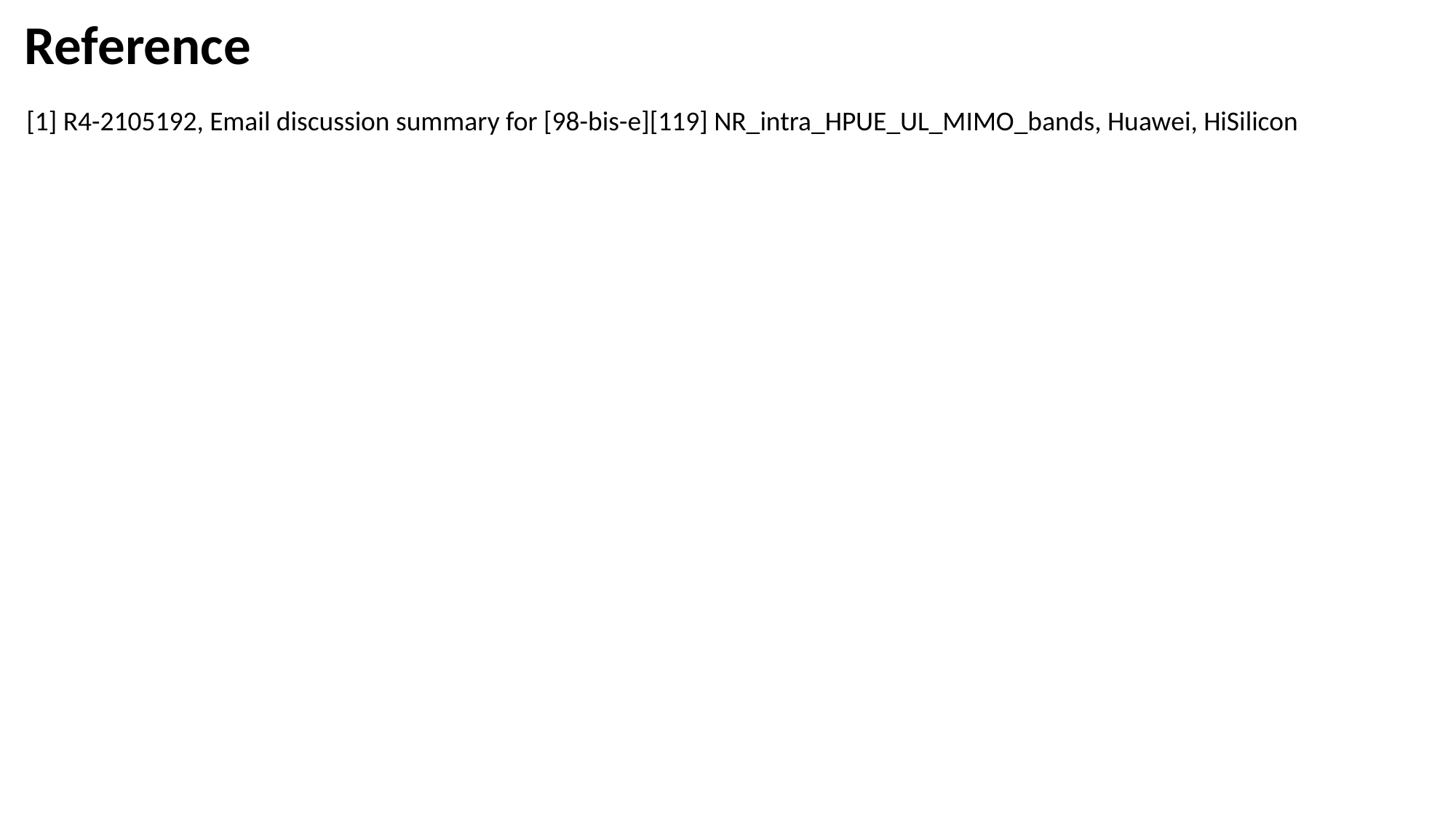

Reference
[1] R4-2105192, Email discussion summary for [98-bis-e][119] NR_intra_HPUE_UL_MIMO_bands, Huawei, HiSilicon